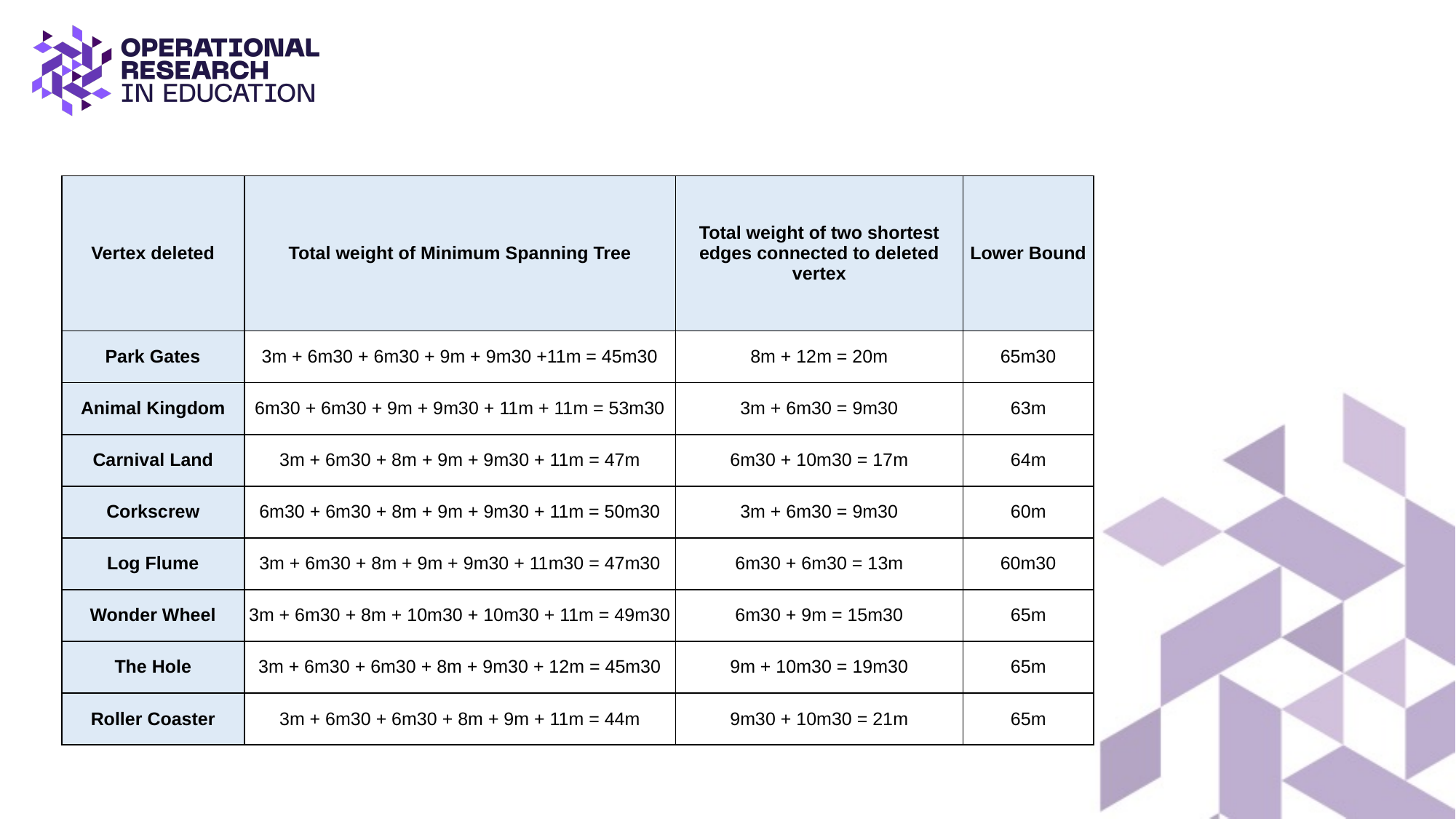

| Vertex deleted | Total weight of Minimum Spanning Tree | Total weight of two shortest edges connected to deleted vertex | Lower Bound |
| --- | --- | --- | --- |
| Park Gates | 3m + 6m30 + 6m30 + 9m + 9m30 +11m = 45m30 | 8m + 12m = 20m | 65m30 |
| Animal Kingdom | 6m30 + 6m30 + 9m + 9m30 + 11m + 11m = 53m30 | 3m + 6m30 = 9m30 | 63m |
| Carnival Land | 3m + 6m30 + 8m + 9m + 9m30 + 11m = 47m | 6m30 + 10m30 = 17m | 64m |
| Corkscrew | 6m30 + 6m30 + 8m + 9m + 9m30 + 11m = 50m30 | 3m + 6m30 = 9m30 | 60m |
| Log Flume | 3m + 6m30 + 8m + 9m + 9m30 + 11m30 = 47m30 | 6m30 + 6m30 = 13m | 60m30 |
| Wonder Wheel | 3m + 6m30 + 8m + 10m30 + 10m30 + 11m = 49m30 | 6m30 + 9m = 15m30 | 65m |
| The Hole | 3m + 6m30 + 6m30 + 8m + 9m30 + 12m = 45m30 | 9m + 10m30 = 19m30 | 65m |
| Roller Coaster | 3m + 6m30 + 6m30 + 8m + 9m + 11m = 44m | 9m30 + 10m30 = 21m | 65m |